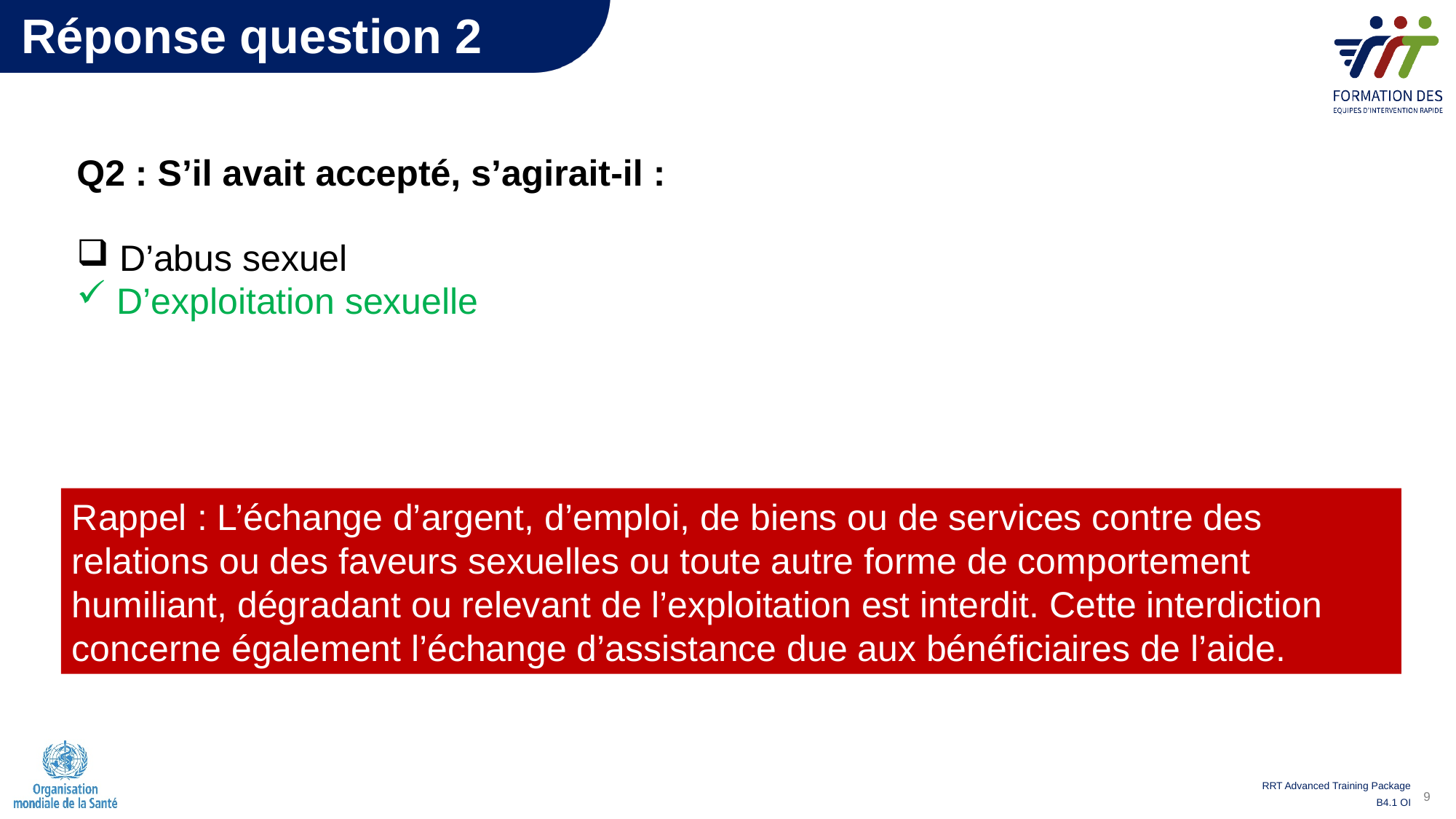

Réponse question 2
Q2 : S’il avait accepté, s’agirait-il :

 D’abus sexuel
 D’exploitation sexuelle

Rappel : L’échange d’argent, d’emploi, de biens ou de services contre des relations ou des faveurs sexuelles ou toute autre forme de comportement humiliant, dégradant ou relevant de l’exploitation est interdit. Cette interdiction concerne également l’échange d’assistance due aux bénéficiaires de l’aide.